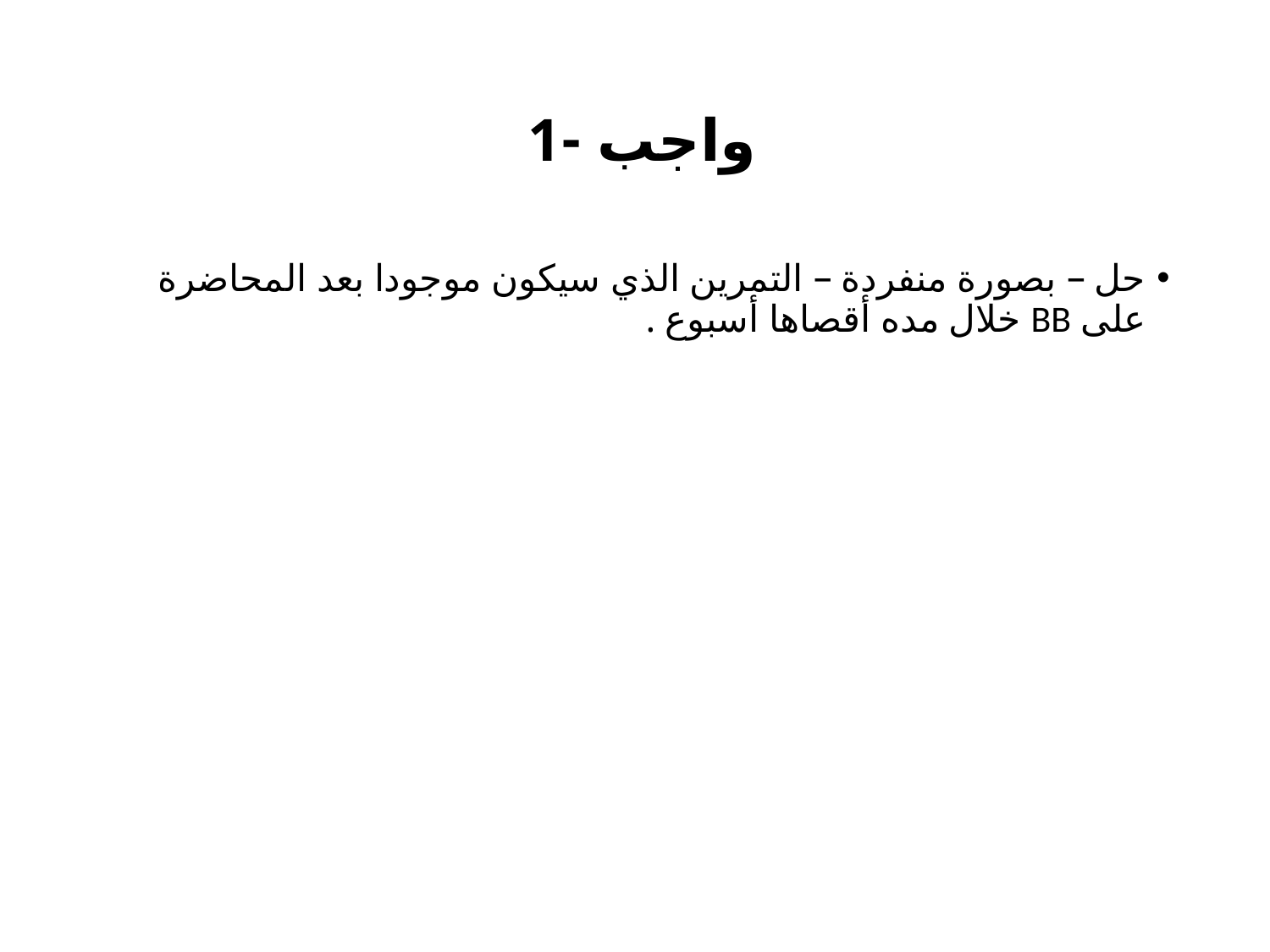

# واجب -1
حل – بصورة منفردة – التمرين الذي سيكون موجودا بعد المحاضرة على BB خلال مده أقصاها أسبوع .